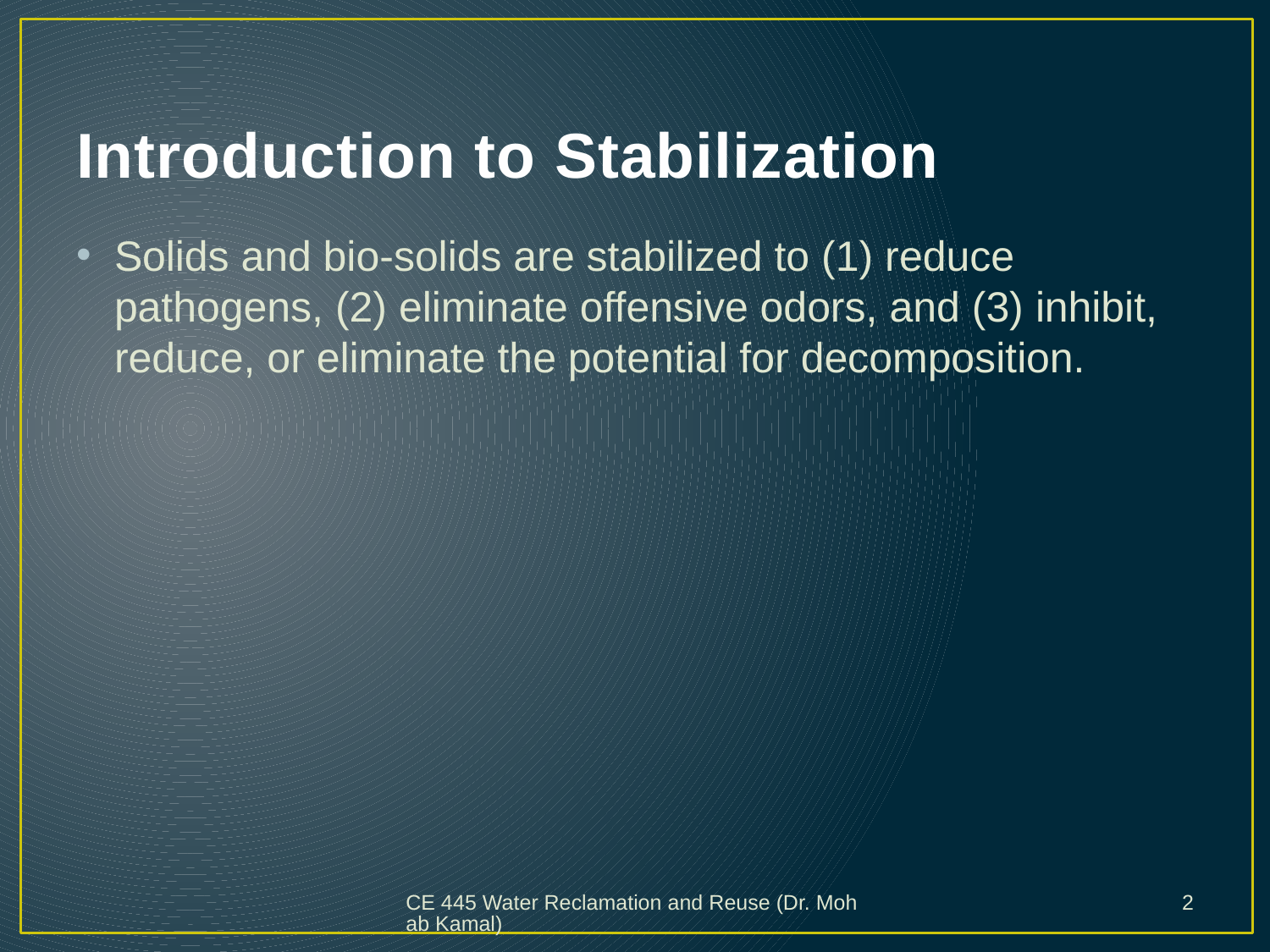

# Introduction to Stabilization
Solids and bio-solids are stabilized to (1) reduce pathogens, (2) eliminate offensive odors, and (3) inhibit, reduce, or eliminate the potential for decomposition.
CE 445 Water Reclamation and Reuse (Dr. Mohab Kamal)
2